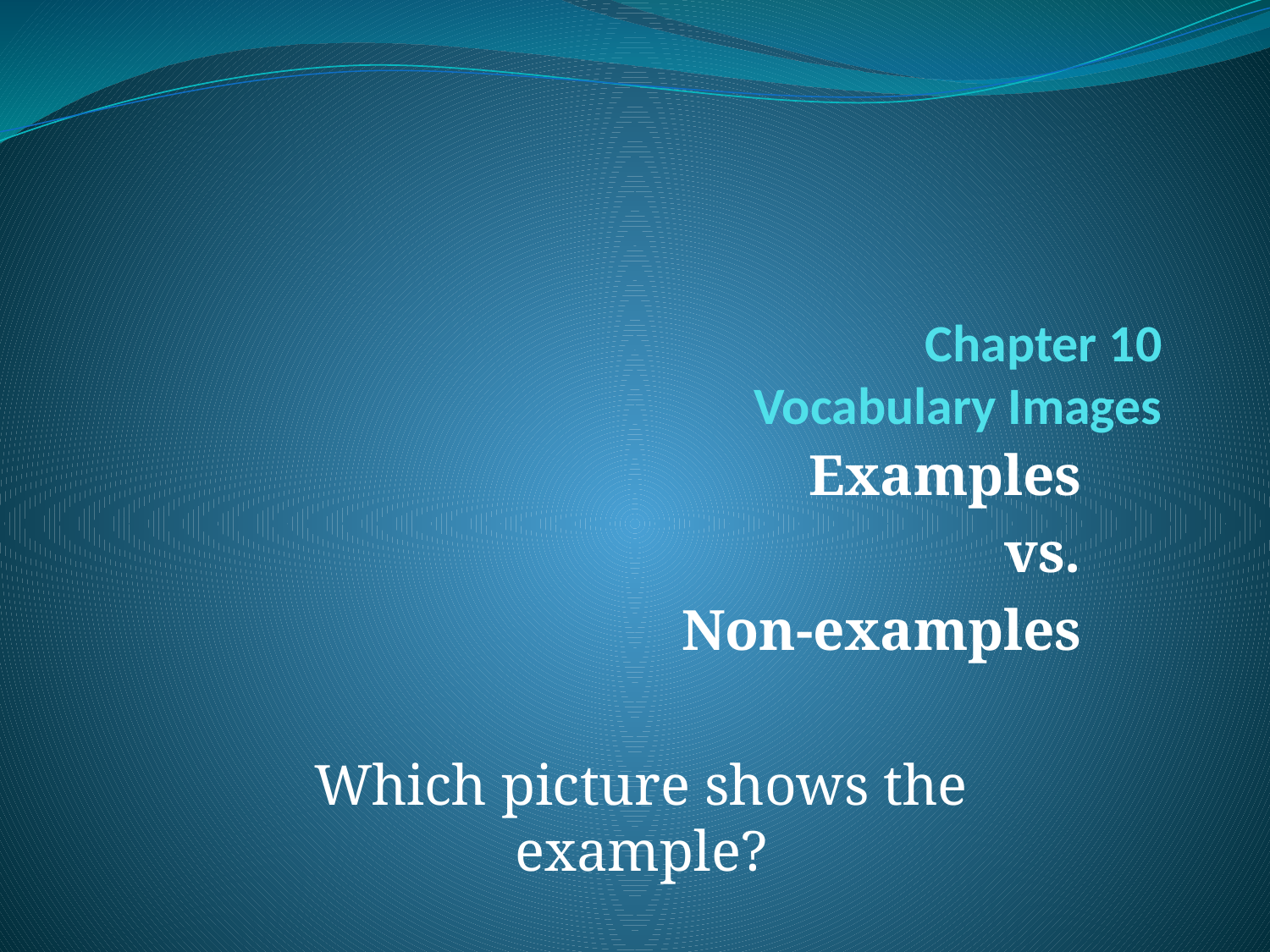

# Chapter 10 Vocabulary Images
Examples
vs.
Non-examples

Which picture shows the example?